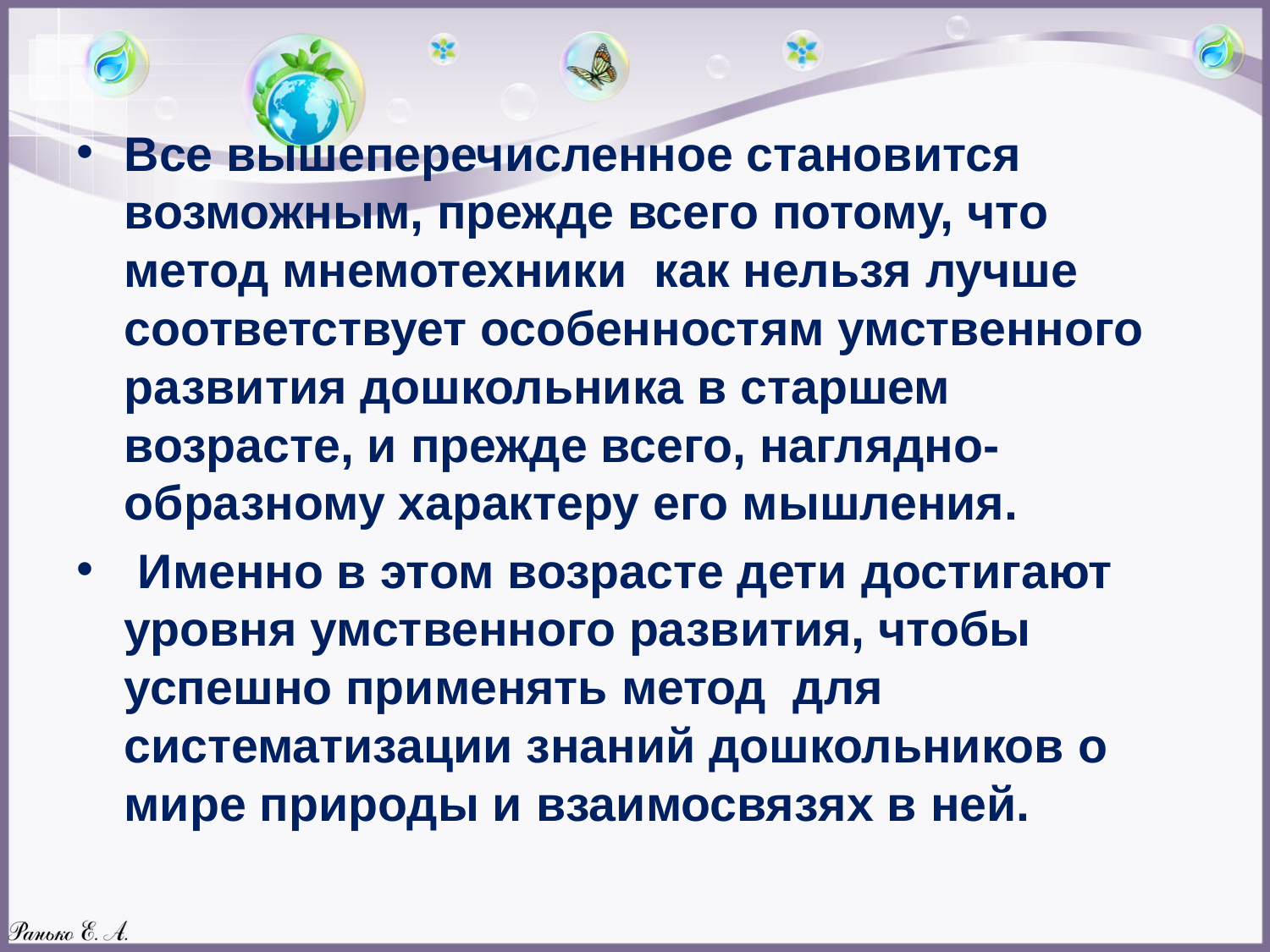

#
Все вышеперечисленное становится возможным, прежде всего потому, что метод мнемотехники  как нельзя лучше соответствует особенностям умственного развития дошкольника в старшем  возрасте, и прежде всего, наглядно-образному характеру его мышления.
 Именно в этом возрасте дети достигают уровня умственного развития, чтобы успешно применять метод  для систематизации знаний дошкольников о мире природы и взаимосвязях в ней.